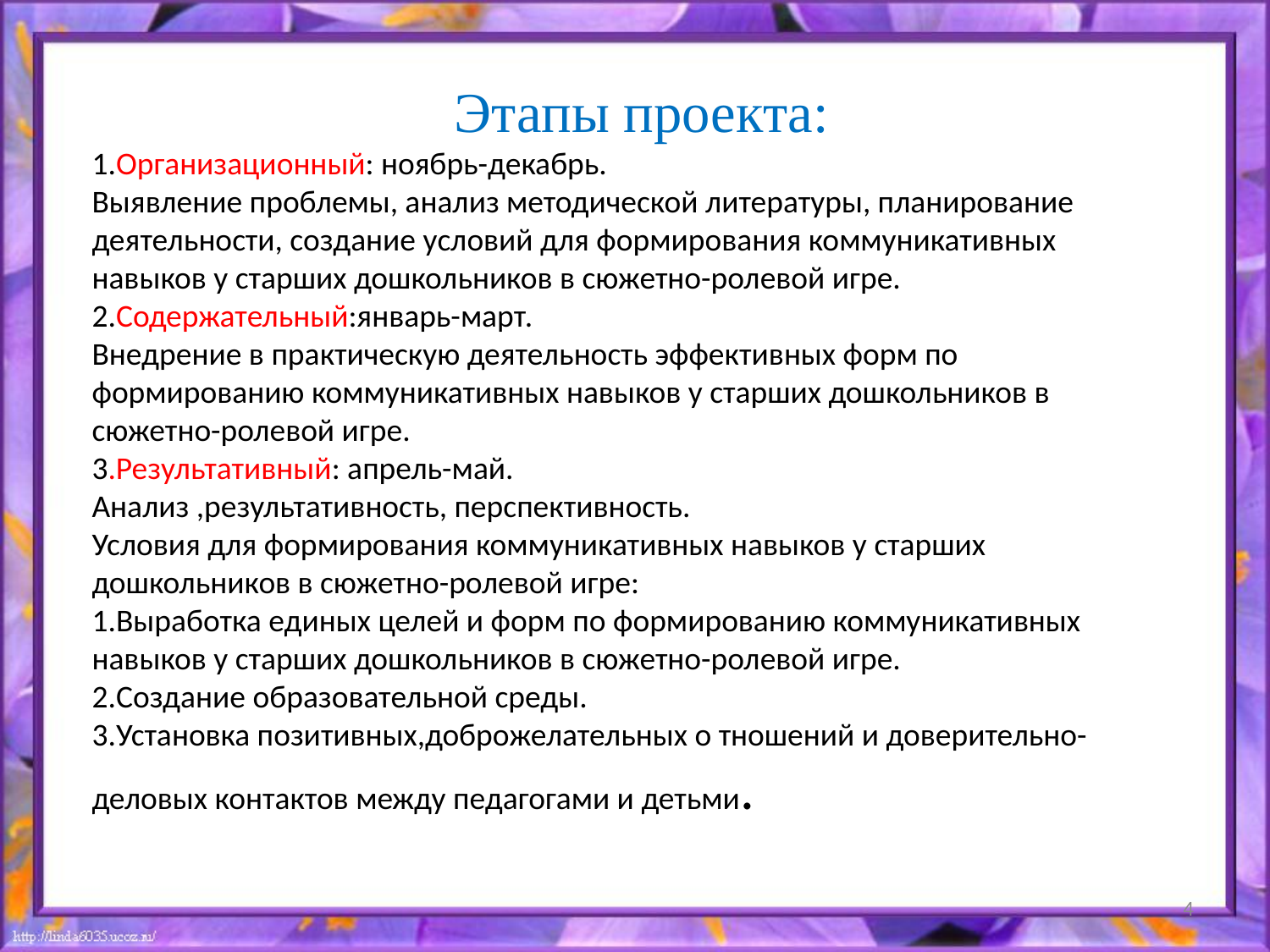

Этапы проекта:
1.Организационный: ноябрь-декабрь.
Выявление проблемы, анализ методической литературы, планирование деятельности, создание условий для формирования коммуникативных навыков у старших дошкольников в сюжетно-ролевой игре.
2.Содержательный:январь-март.
Внедрение в практическую деятельность эффективных форм по формированию коммуникативных навыков у старших дошкольников в сюжетно-ролевой игре.
3.Результативный: апрель-май.
Анализ ,результативность, перспективность.
Условия для формирования коммуникативных навыков у старших дошкольников в сюжетно-ролевой игре:
1.Выработка единых целей и форм по формированию коммуникативных навыков у старших дошкольников в сюжетно-ролевой игре.
2.Создание образовательной среды.
3.Установка позитивных,доброжелательных о тношений и доверительно-деловых контактов между педагогами и детьми.

4